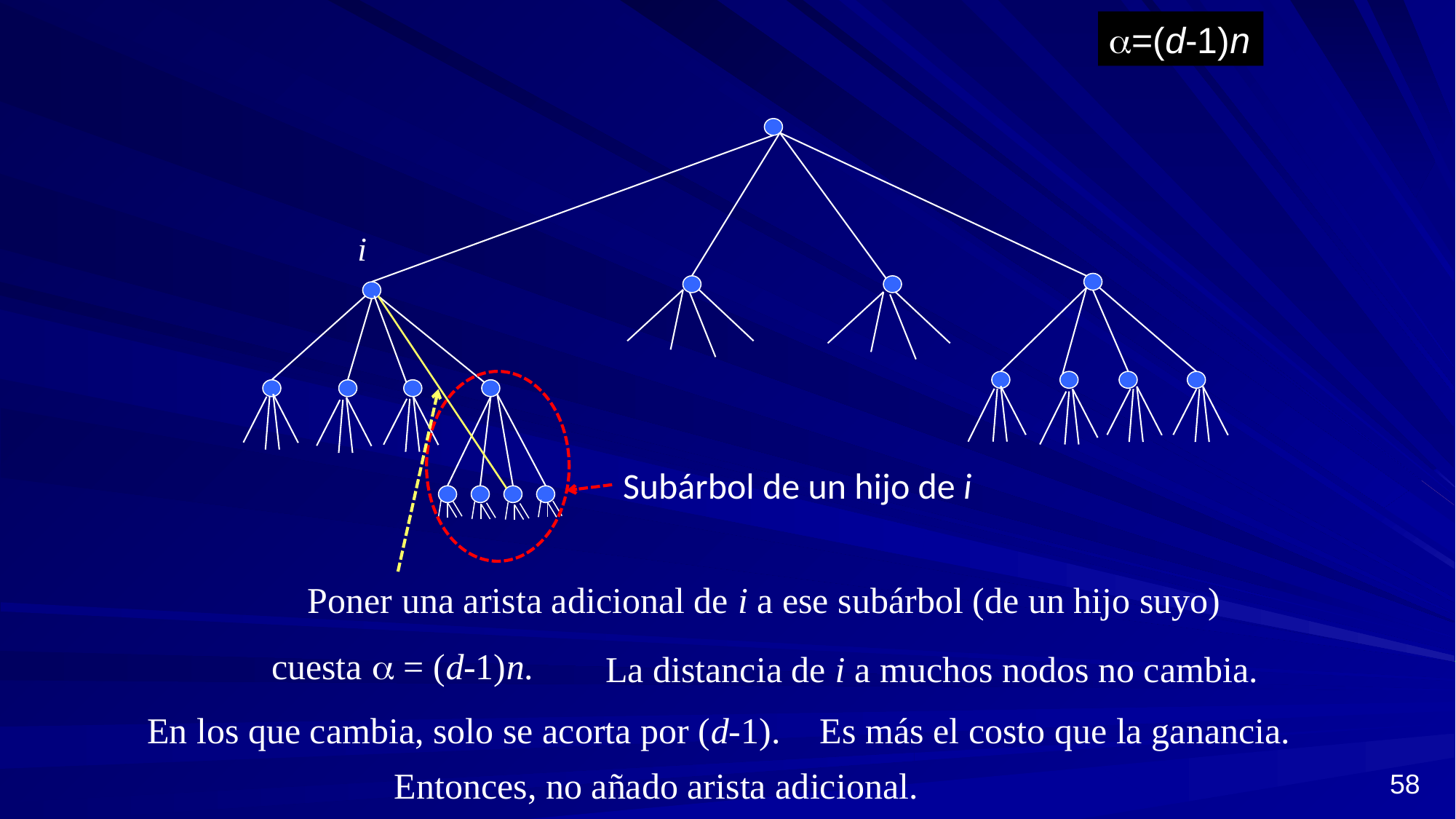

α=(d-1)n

i

Subárbol de un hijo de i

Poner una arista adicional de i a ese subárbol (de un hijo suyo)
cuesta α = (d-1)n.
La distancia de i a muchos nodos no cambia.
En los que cambia, solo se acorta por (d-1).
Es más el costo que la ganancia.
Entonces, no añado arista adicional.
58